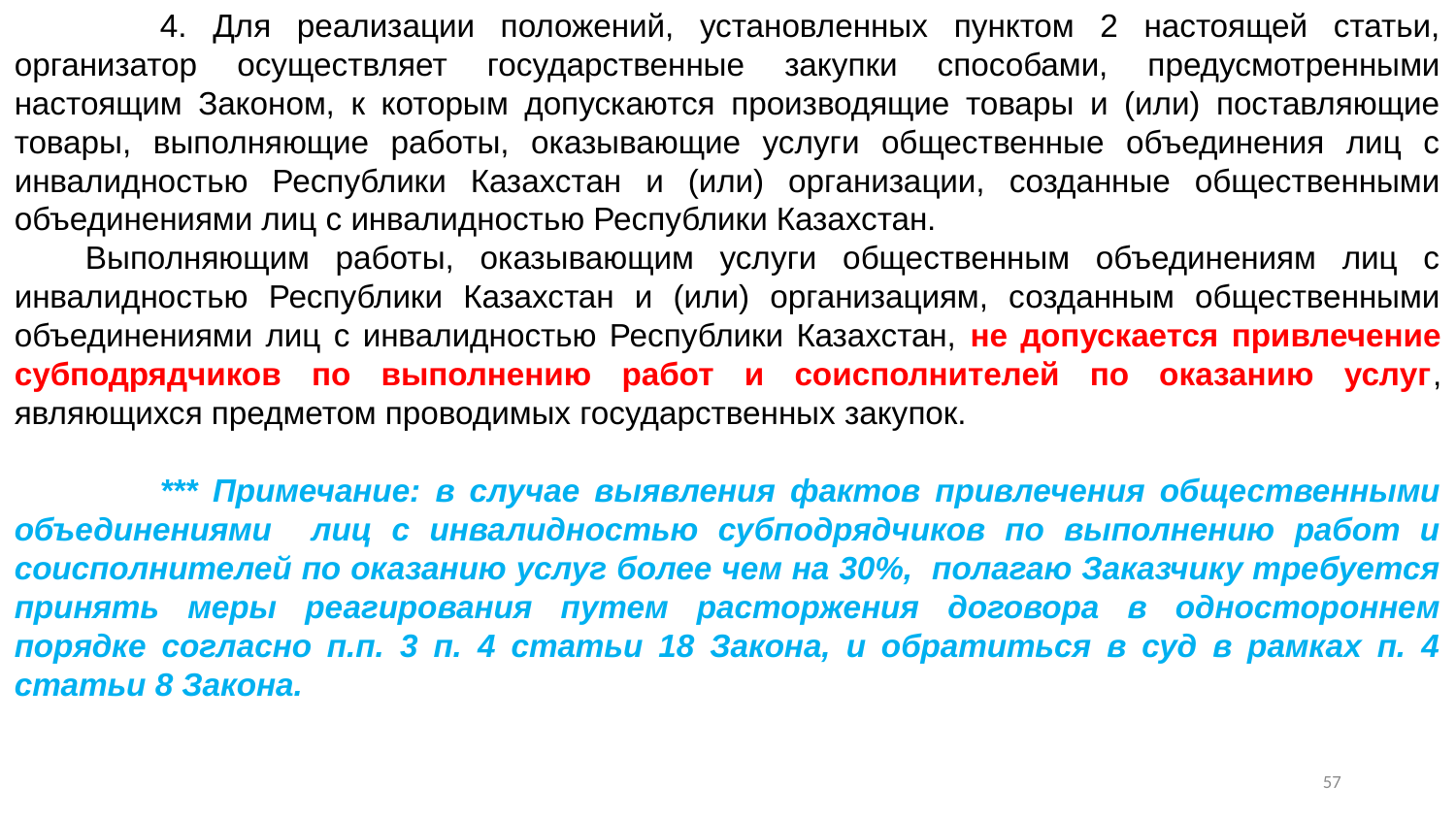

4. Для реализации положений, установленных пунктом 2 настоящей статьи, организатор осуществляет государственные закупки способами, предусмотренными настоящим Законом, к которым допускаются производящие товары и (или) поставляющие товары, выполняющие работы, оказывающие услуги общественные объединения лиц с инвалидностью Республики Казахстан и (или) организации, созданные общественными объединениями лиц с инвалидностью Республики Казахстан.
      Выполняющим работы, оказывающим услуги общественным объединениям лиц с инвалидностью Республики Казахстан и (или) организациям, созданным общественными объединениями лиц с инвалидностью Республики Казахстан, не допускается привлечение субподрядчиков по выполнению работ и соисполнителей по оказанию услуг, являющихся предметом проводимых государственных закупок.

	*** Примечание: в случае выявления фактов привлечения общественными объединениями  лиц с инвалидностью субподрядчиков по выполнению работ и соисполнителей по оказанию услуг более чем на 30%,  полагаю Заказчику требуется принять меры реагирования путем расторжения договора в одностороннем порядке согласно п.п. 3 п. 4 статьи 18 Закона, и обратиться в суд в рамках п. 4 статьи 8 Закона.
57